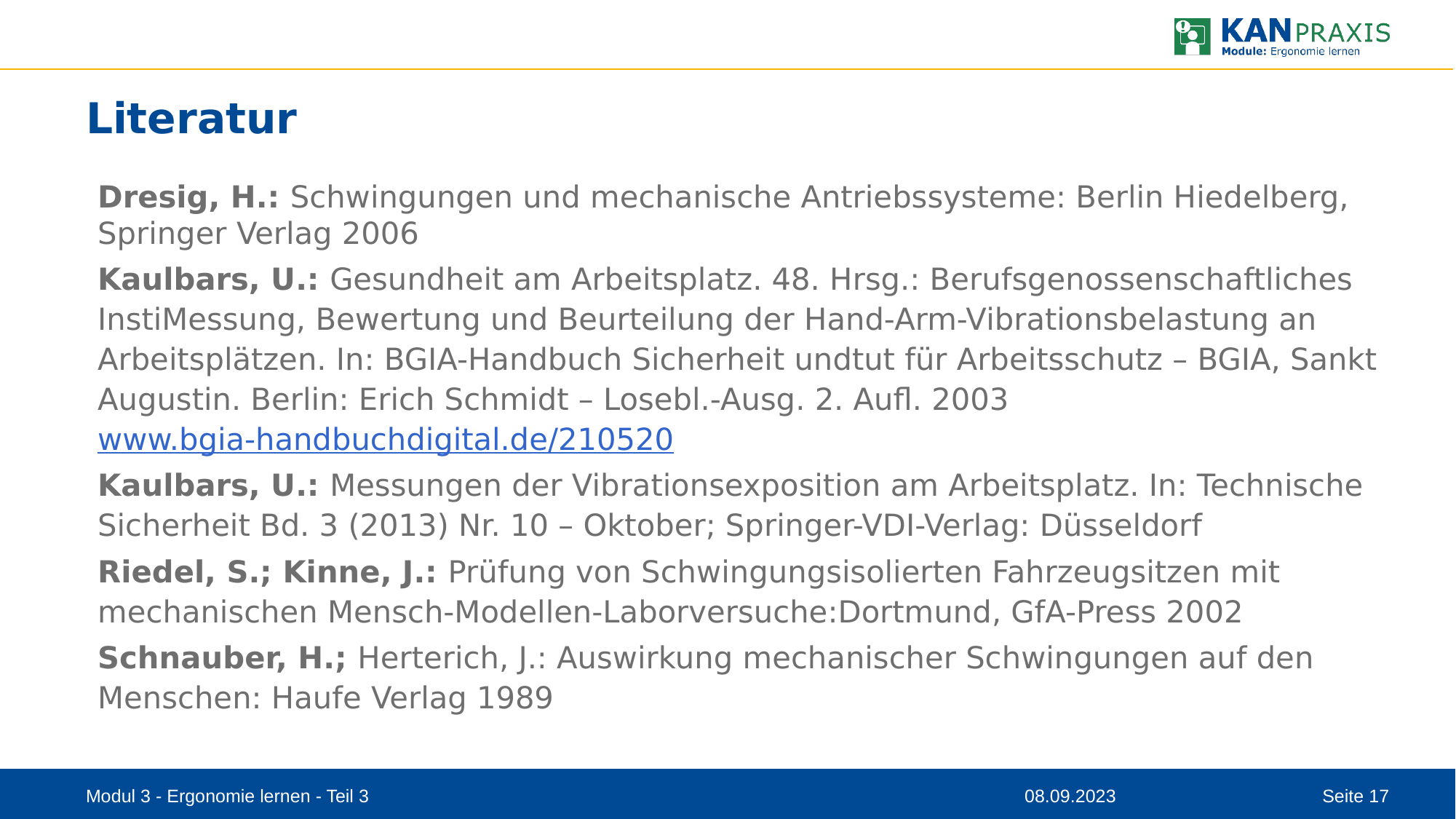

# Literatur
Dresig, H.: Schwingungen und mechanische Antriebssysteme: Berlin Hiedelberg, Springer Verlag 2006
Kaulbars, U.: Gesundheit am Arbeitsplatz. 48. Hrsg.: Berufsgenossenschaftliches InstiMessung, Bewertung und Beurteilung der Hand-Arm-Vibrationsbelastung an Arbeitsplätzen. In: BGIA-Handbuch Sicherheit undtut für Arbeitsschutz – BGIA, Sankt Augustin. Berlin: Erich Schmidt – Losebl.-Ausg. 2. Aufl. 2003 www.bgia-handbuchdigital.de/210520
Kaulbars, U.: Messungen der Vibrationsexposition am Arbeitsplatz. In: Technische Sicherheit Bd. 3 (2013) Nr. 10 – Oktober; Springer-VDI-Verlag: Düsseldorf
Riedel, S.; Kinne, J.: Prüfung von Schwingungsisolierten Fahrzeugsitzen mit mechanischen Mensch-Modellen-Laborversuche:Dortmund, GfA-Press 2002
Schnauber, H.; Herterich, J.: Auswirkung mechanischer Schwingungen auf den Menschen: Haufe Verlag 1989

Modul 3 - Ergonomie lernen - Teil 3
08.09.2023
Seite 17